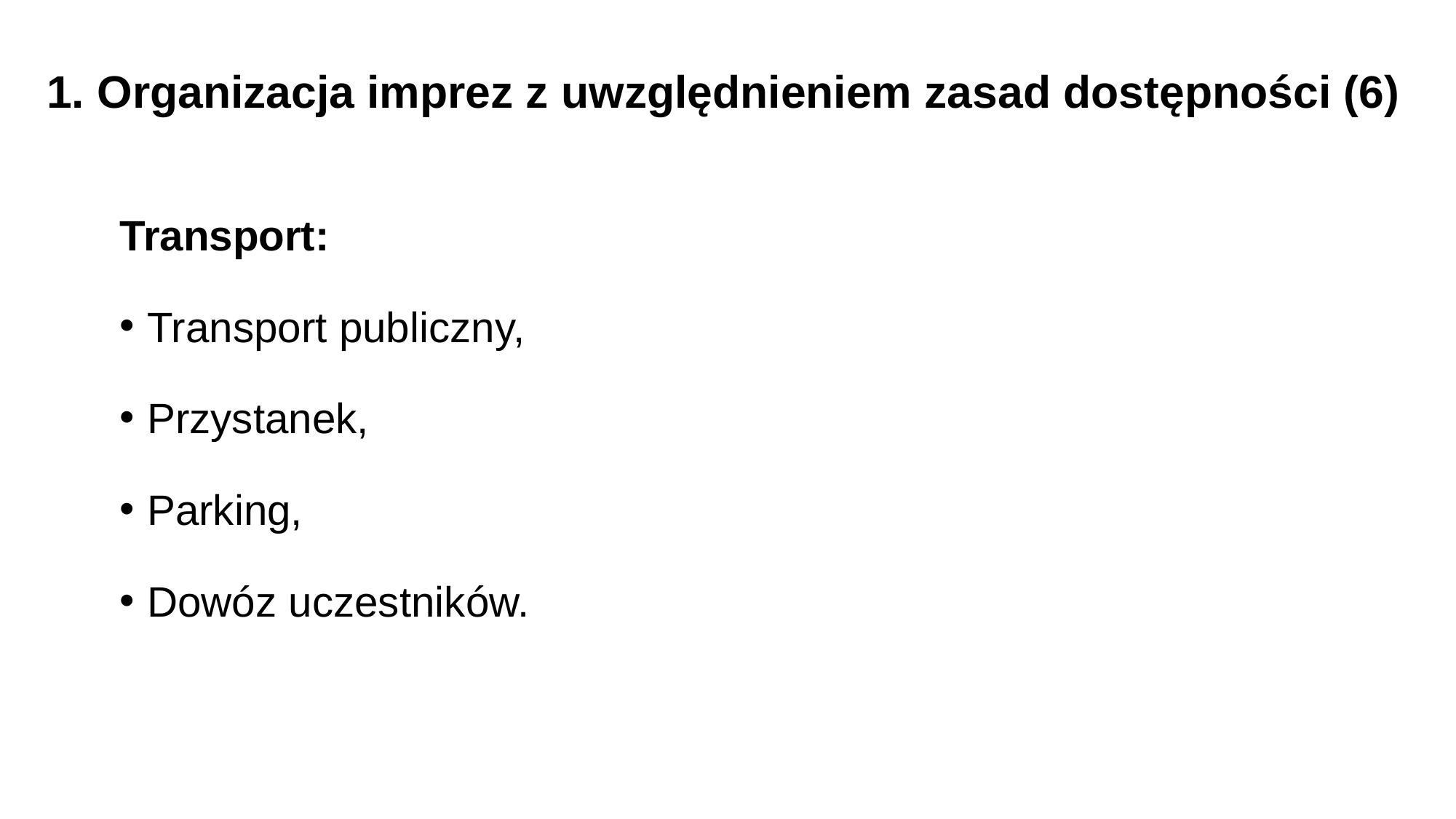

1. Organizacja imprez z uwzględnieniem zasad dostępności (6)
Transport:
Transport publiczny,
Przystanek,
Parking,
Dowóz uczestników.